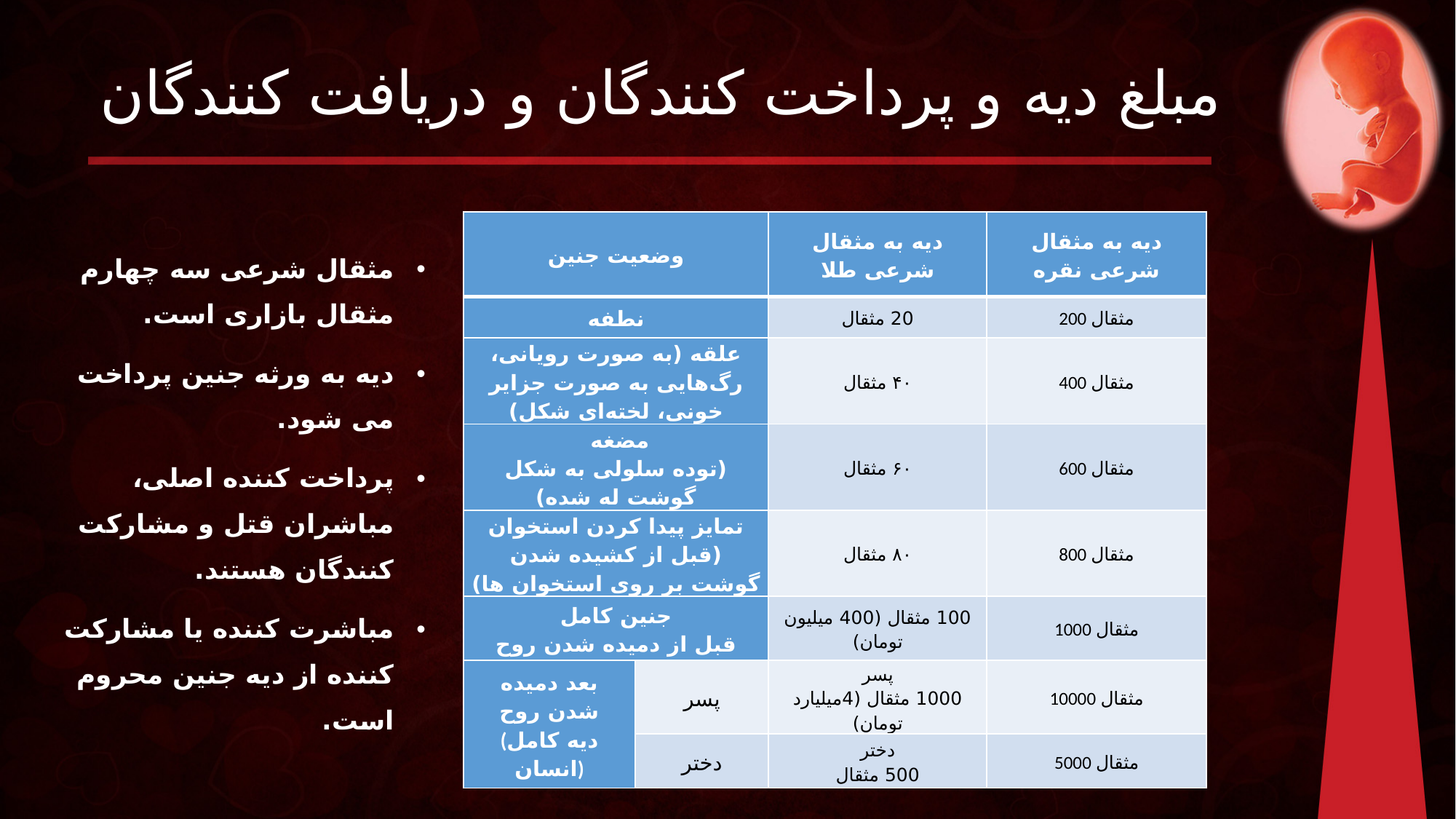

# مبلغ دیه و پرداخت کنندگان و دریافت کنندگان
| وضعیت جنین |  | دیه به مثقال شرعی طلا | دیه به مثقال شرعی نقره |
| --- | --- | --- | --- |
| نطفه |  | 20 مثقال | 200 مثقال |
| علقه (به صورت رویانی، رگ‌هایی به صورت جزایر خونی، لخته‌ای شکل) |  | ۴۰ مثقال | 400 مثقال |
| مضغه (توده سلولی به شکل گوشت له شده) |  | ۶۰ مثقال | 600 مثقال |
| تمایز پیدا کردن استخوان (قبل از کشیده شدن گوشت بر روی استخوان ها) |  | ۸۰ مثقال | 800 مثقال |
| جنین کامل قبل از دمیده شدن روح |  | 100 مثقال (400 میلیون تومان) | 1000 مثقال |
| بعد دمیده شدن روح (دیه کامل انسان) | پسر | پسر 1000 مثقال (4میلیارد تومان) | 10000 مثقال |
|  | دختر | دختر 500 مثقال | 5000 مثقال |
مثقال شرعی سه چهارم مثقال بازاری است.
دیه به ورثه جنین پرداخت می شود.
پرداخت کننده اصلی، مباشران قتل و مشارکت کنندگان هستند.
مباشرت کننده یا مشارکت کننده از دیه جنین محروم است.